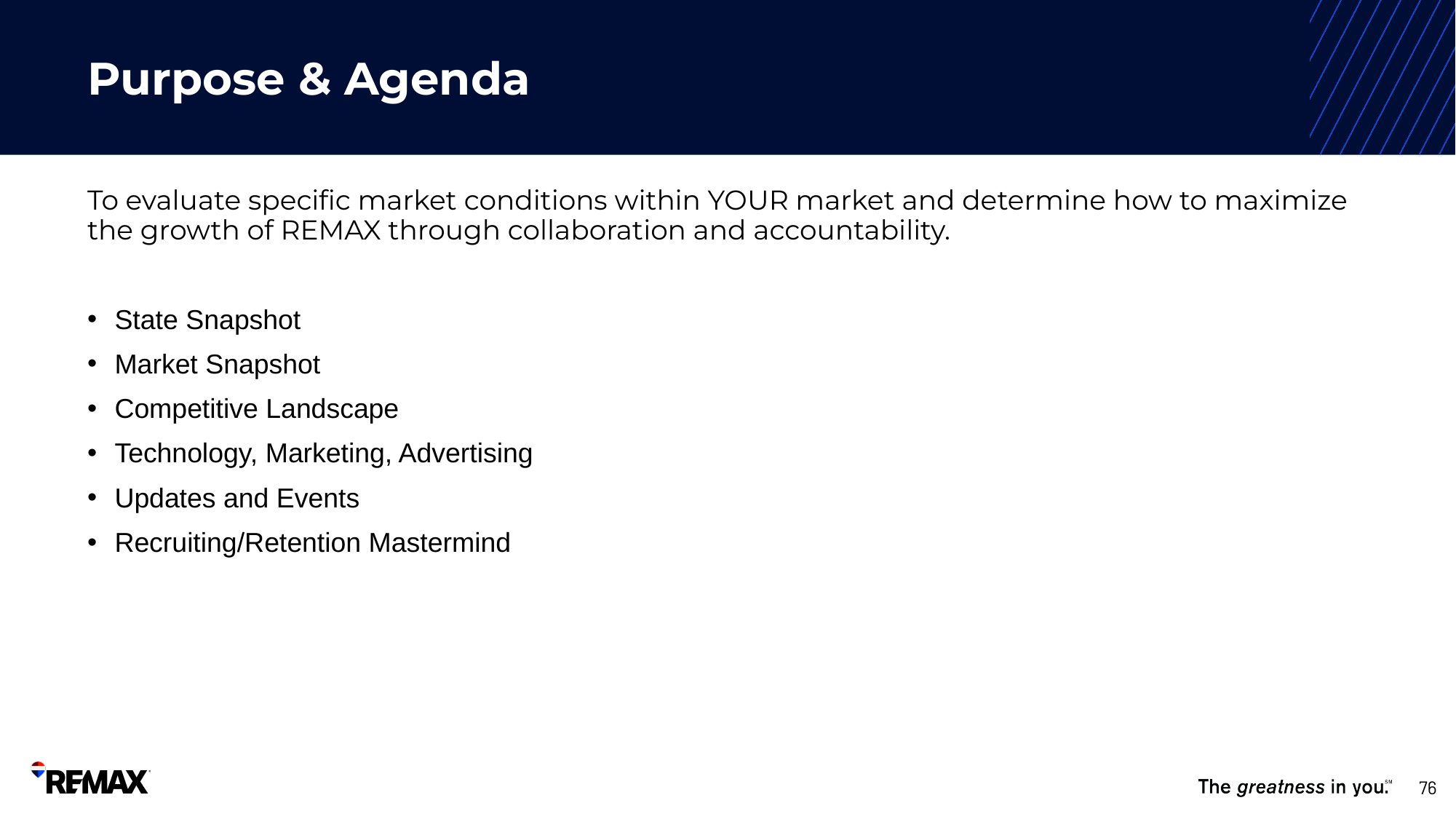

# Purpose & Agenda
To evaluate specific market conditions within YOUR market and determine how to maximize the growth of REMAX through collaboration and accountability.

State Snapshot
Market Snapshot
Competitive Landscape
Technology, Marketing, Advertising
Updates and Events
Recruiting/Retention Mastermind

76